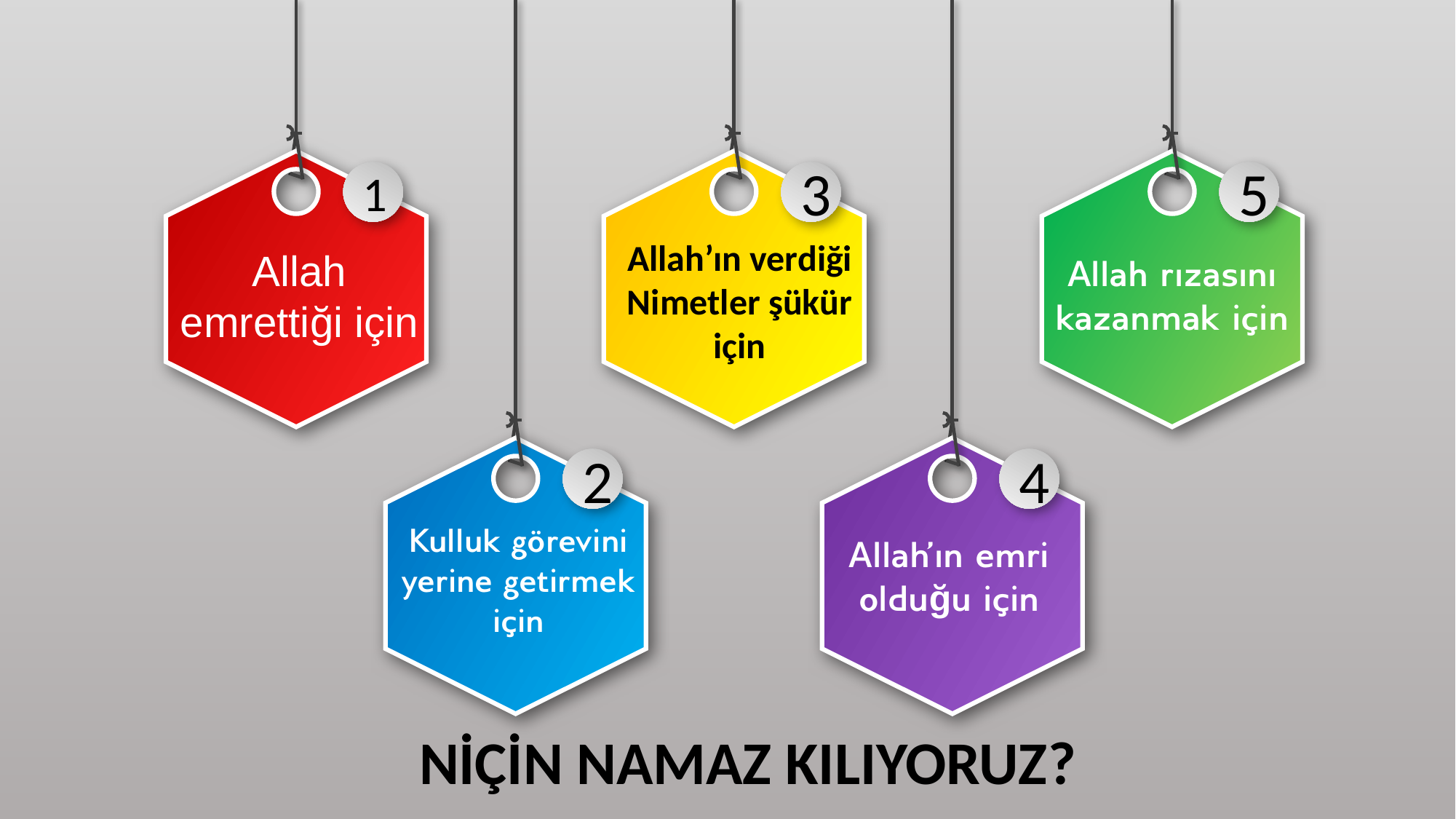

1
3
5
Allah’ın verdiği Nimetler şükür için
Allah emrettiği için
Allah rızasını kazanmak için

2
4
Kulluk görevini yerine getirmek için
Allah’ın emri olduğu için
NİÇİN NAMAZ KILIYORUZ?